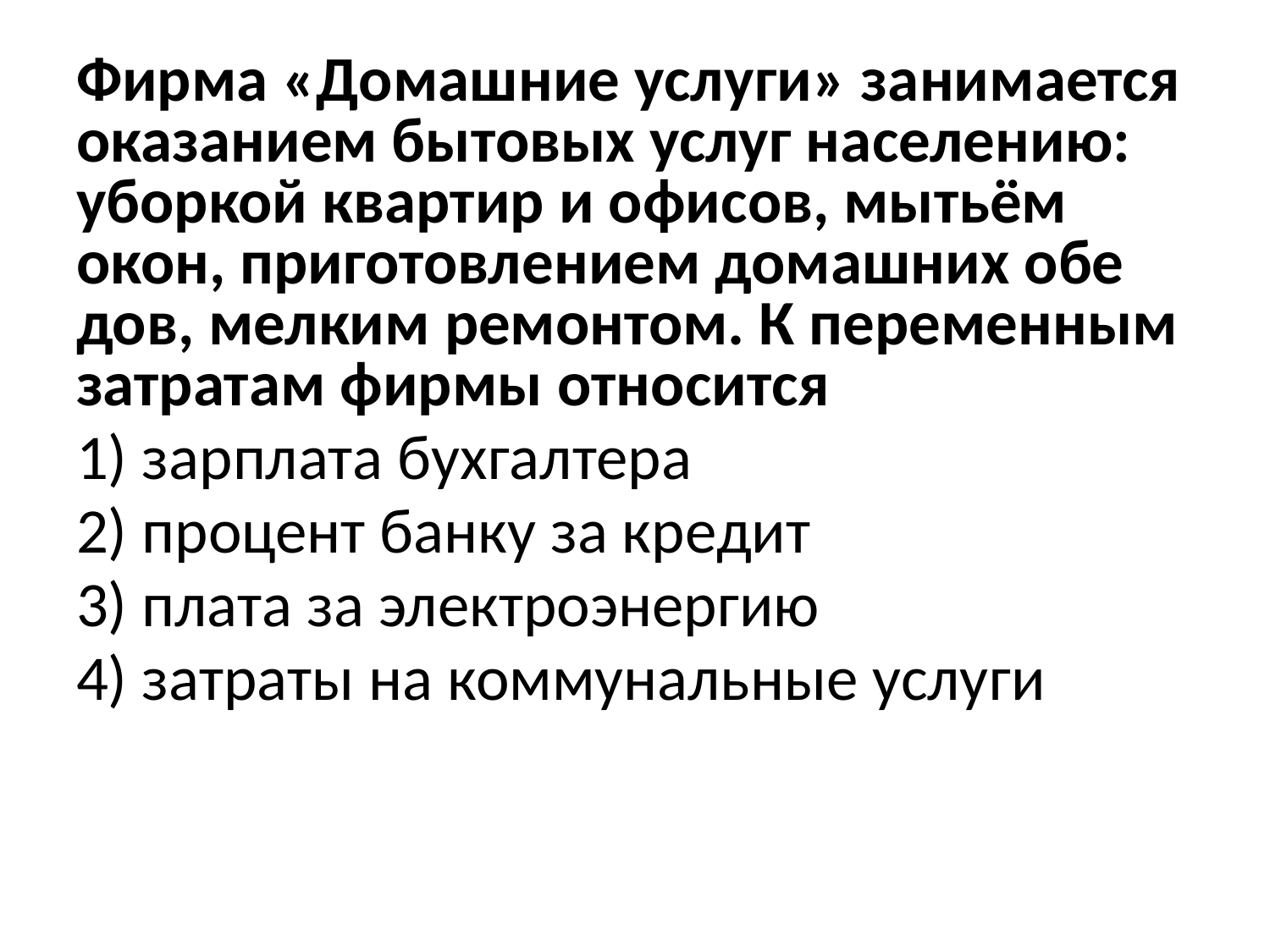

Фирма «До­маш­ние услу­ги» за­ни­ма­ет­ся ока­за­ни­ем бы­то­вых услуг на­се­ле­нию: убор­кой квар­тир и офи­сов, мытьём окон, при­го­тов­ле­ни­ем до­маш­них обе­дов, мел­ким ре­мон­том. К пе­ре­мен­ным за­тра­там фирмы от­но­сит­ся
1) зар­пла­та бух­гал­те­ра
2) про­цент банку за кре­дит
3) плата за элек­тро­энер­гию
4) за­тра­ты на ком­му­наль­ные услу­ги